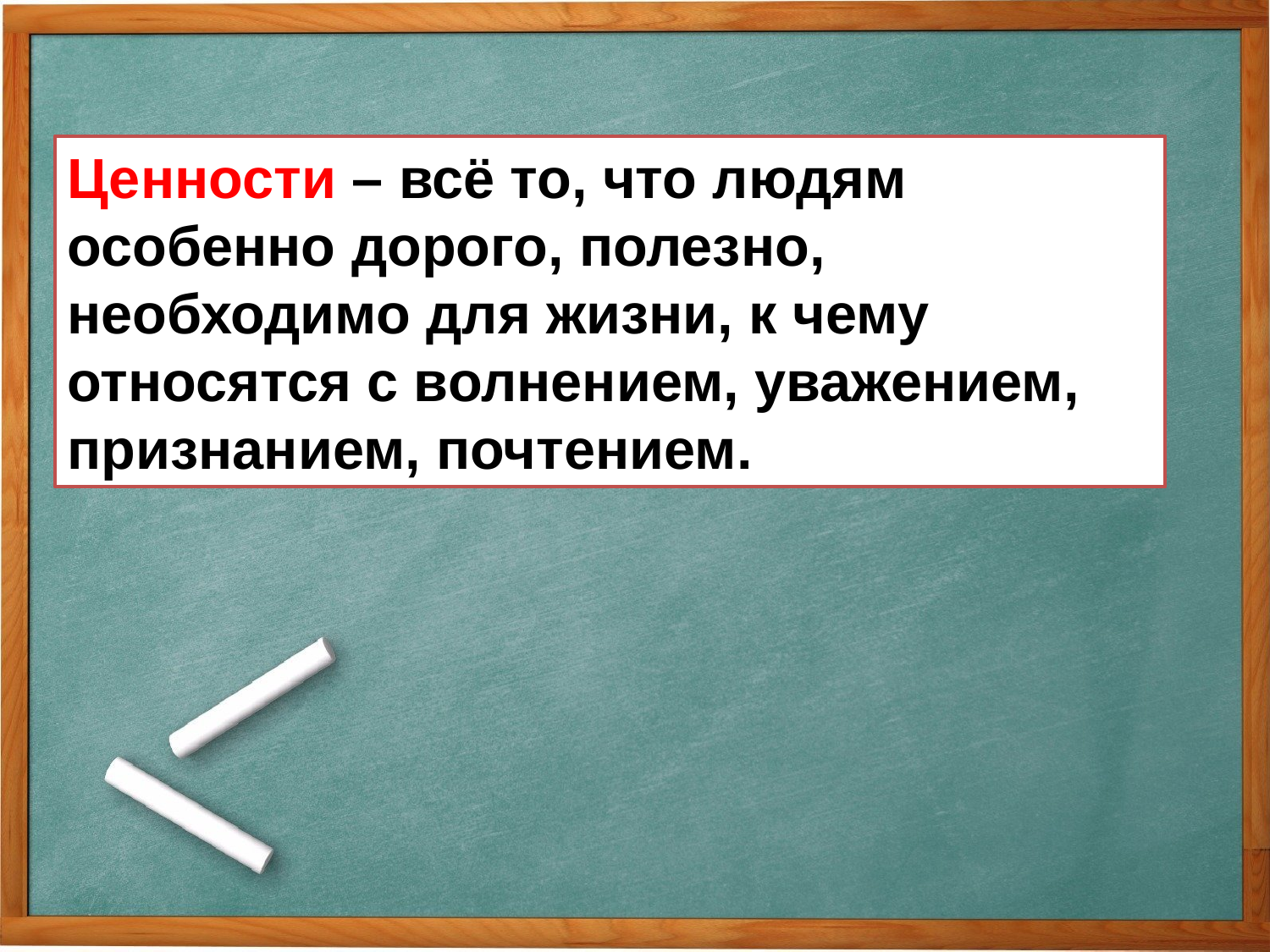

Ценности – всё то, что людям особенно дорого, полезно, необходимо для жизни, к чему относятся с волнением, уважением, признанием, почтением.